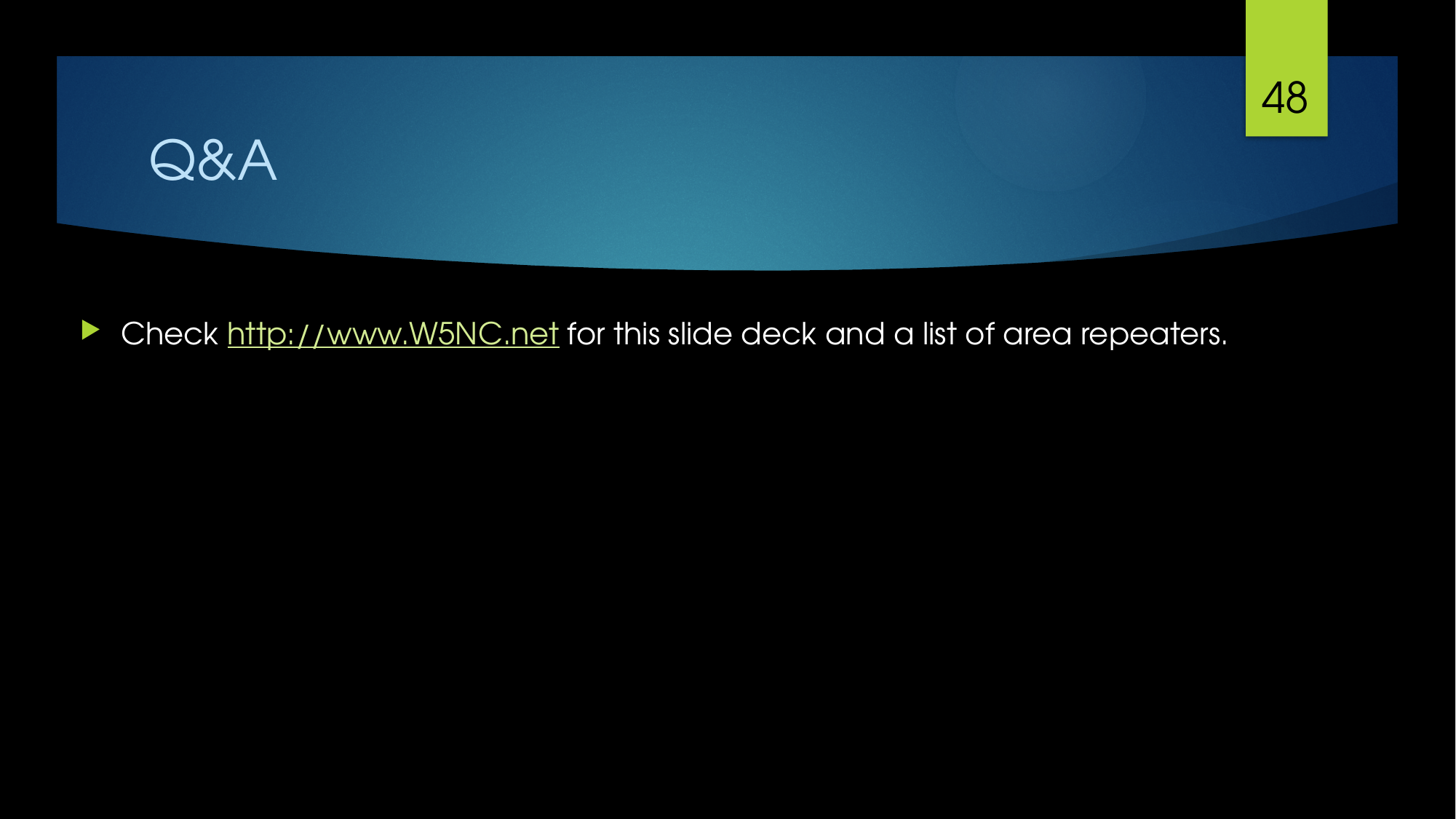

48
# Q&A
Check http://www.W5NC.net for this slide deck and a list of area repeaters.